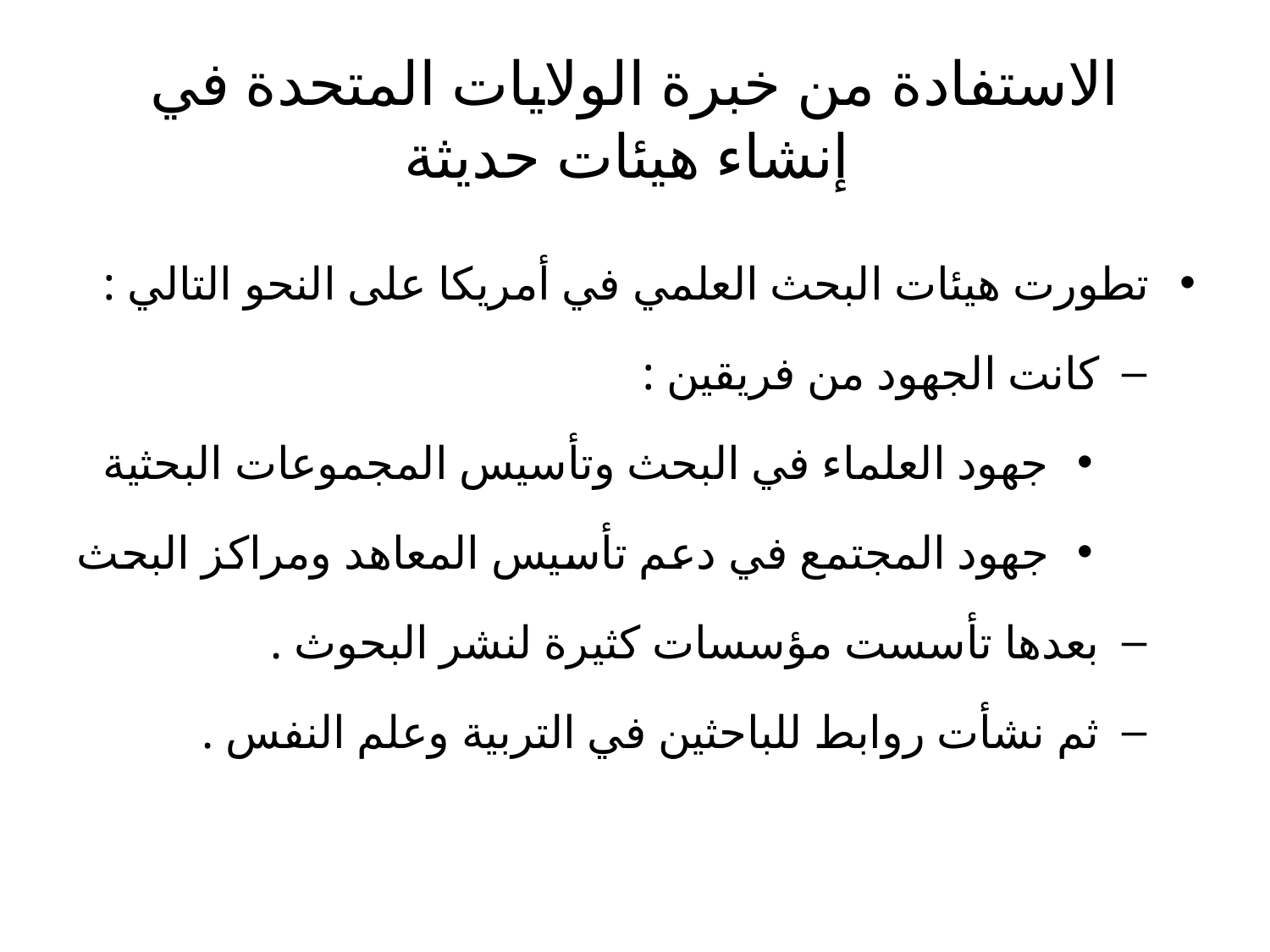

# الاستفادة من خبرة الولايات المتحدة في إنشاء هيئات حديثة
تطورت هيئات البحث العلمي في أمريكا على النحو التالي :
كانت الجهود من فريقين :
جهود العلماء في البحث وتأسيس المجموعات البحثية
جهود المجتمع في دعم تأسيس المعاهد ومراكز البحث
بعدها تأسست مؤسسات كثيرة لنشر البحوث .
ثم نشأت روابط للباحثين في التربية وعلم النفس .